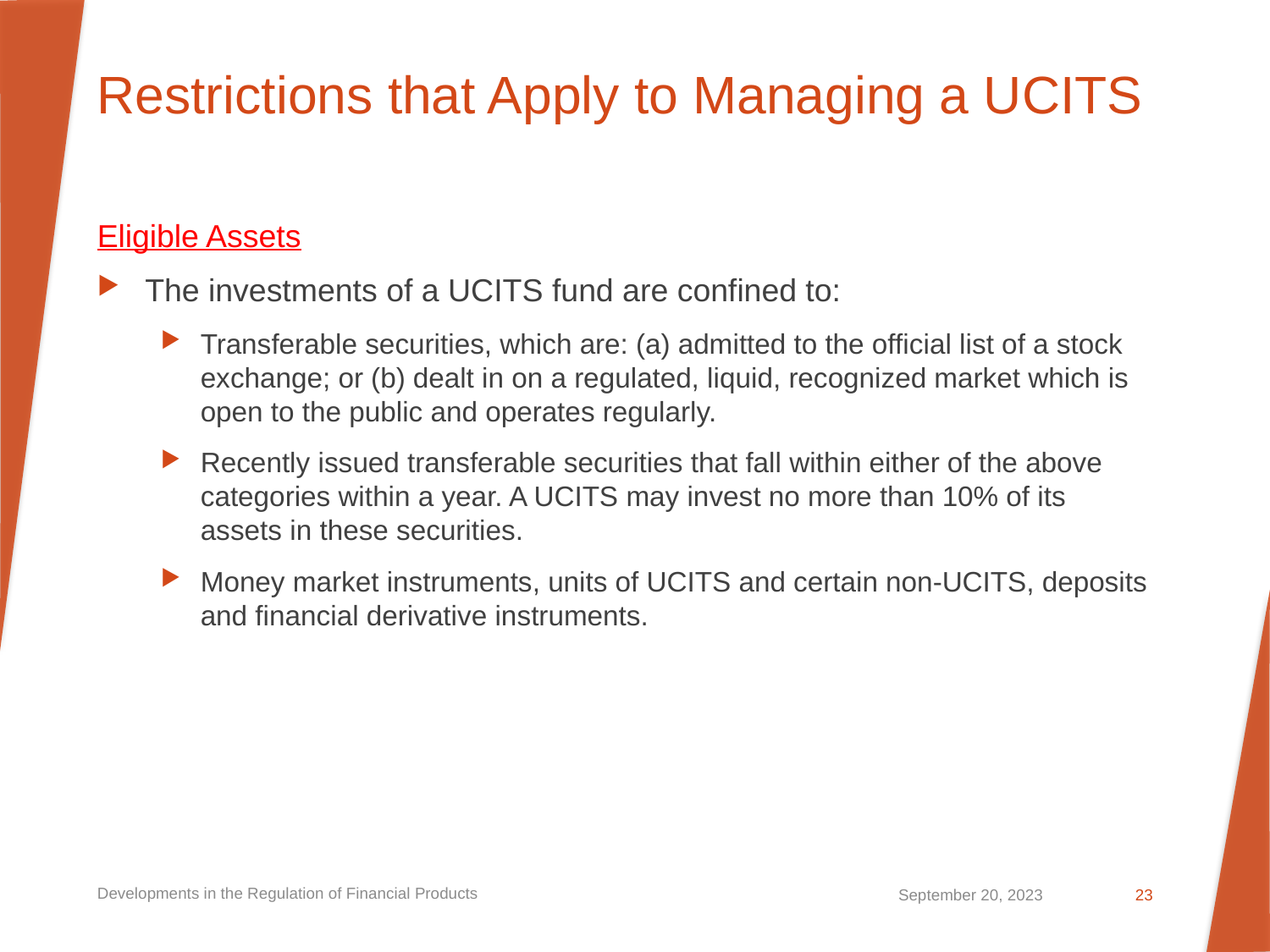

# Restrictions that Apply to Managing a UCITS
Eligible Assets
The investments of a UCITS fund are confined to:
Transferable securities, which are: (a) admitted to the official list of a stock exchange; or (b) dealt in on a regulated, liquid, recognized market which is open to the public and operates regularly.
Recently issued transferable securities that fall within either of the above categories within a year. A UCITS may invest no more than 10% of its assets in these securities.
Money market instruments, units of UCITS and certain non-UCITS, deposits and financial derivative instruments.

Developments in the Regulation of Financial Products
September 20, 2023
23